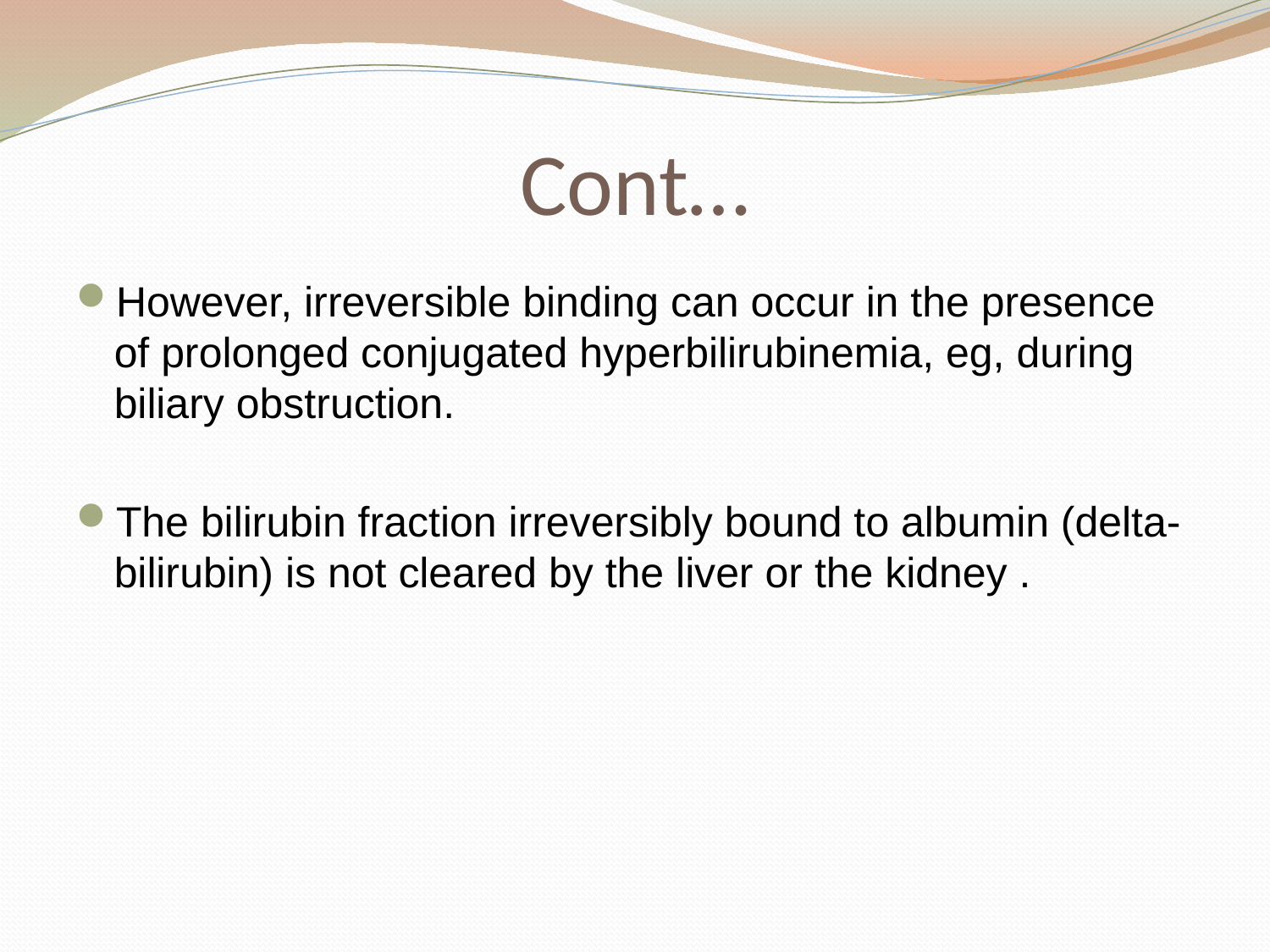

# Cont…
However, irreversible binding can occur in the presence of prolonged conjugated hyperbilirubinemia, eg, during biliary obstruction.

The bilirubin fraction irreversibly bound to albumin (delta-bilirubin) is not cleared by the liver or the kidney .